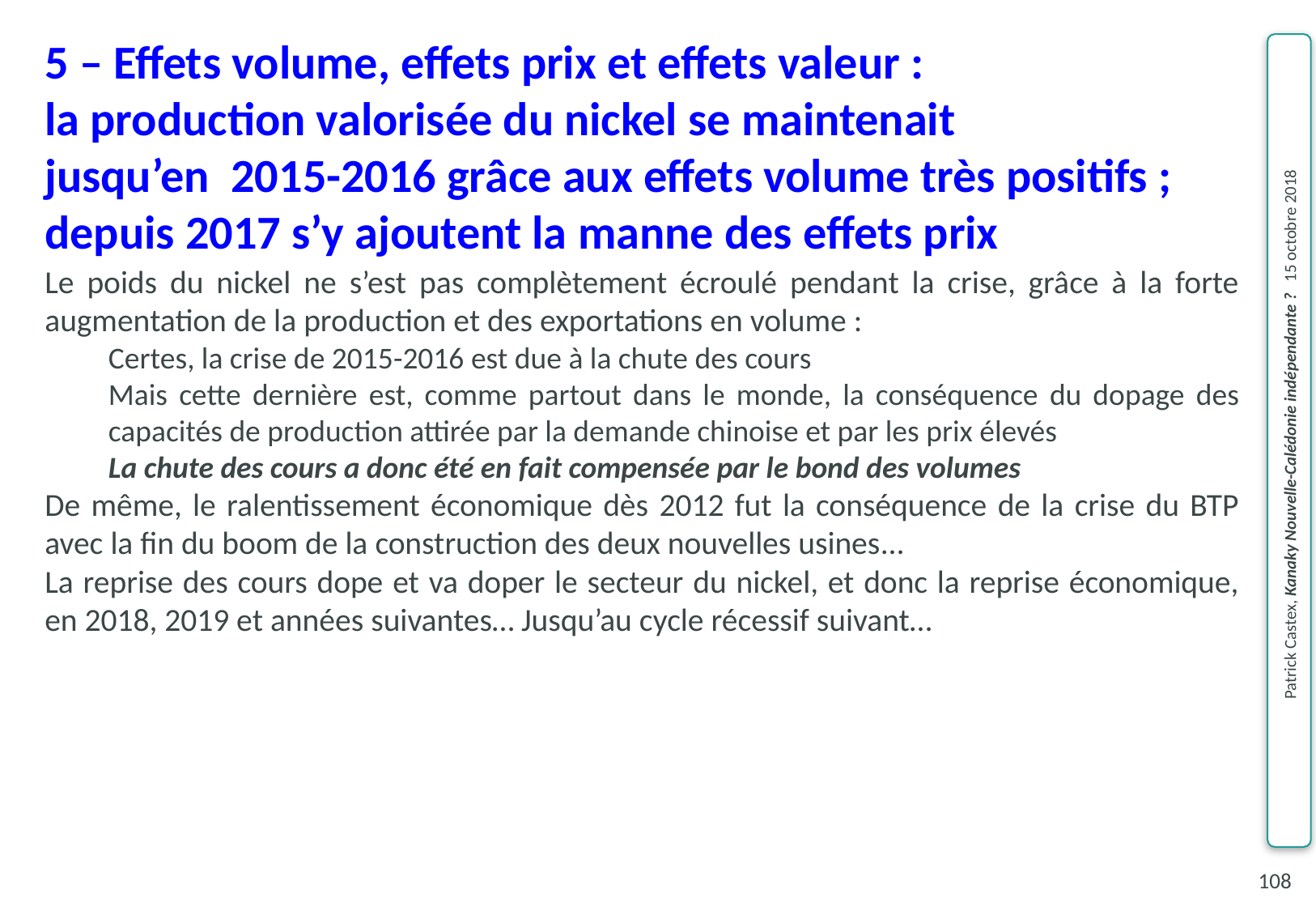

5 – Effets volume, effets prix et effets valeur :
la production valorisée du nickel se maintenait
jusqu’en  2015-2016 grâce aux effets volume très positifs ; depuis 2017 s’y ajoutent la manne des effets prix

Le poids du nickel ne s’est pas complètement écroulé pendant la crise, grâce à la forte augmentation de la production et des exportations en volume :
Certes, la crise de 2015-2016 est due à la chute des cours
Mais cette dernière est, comme partout dans le monde, la conséquence du dopage des capacités de production attirée par la demande chinoise et par les prix élevés
La chute des cours a donc été en fait compensée par le bond des volumes
De même, le ralentissement économique dès 2012 fut la conséquence de la crise du BTP avec la fin du boom de la construction des deux nouvelles usines…
La reprise des cours dope et va doper le secteur du nickel, et donc la reprise économique, en 2018, 2019 et années suivantes… Jusqu’au cycle récessif suivant…